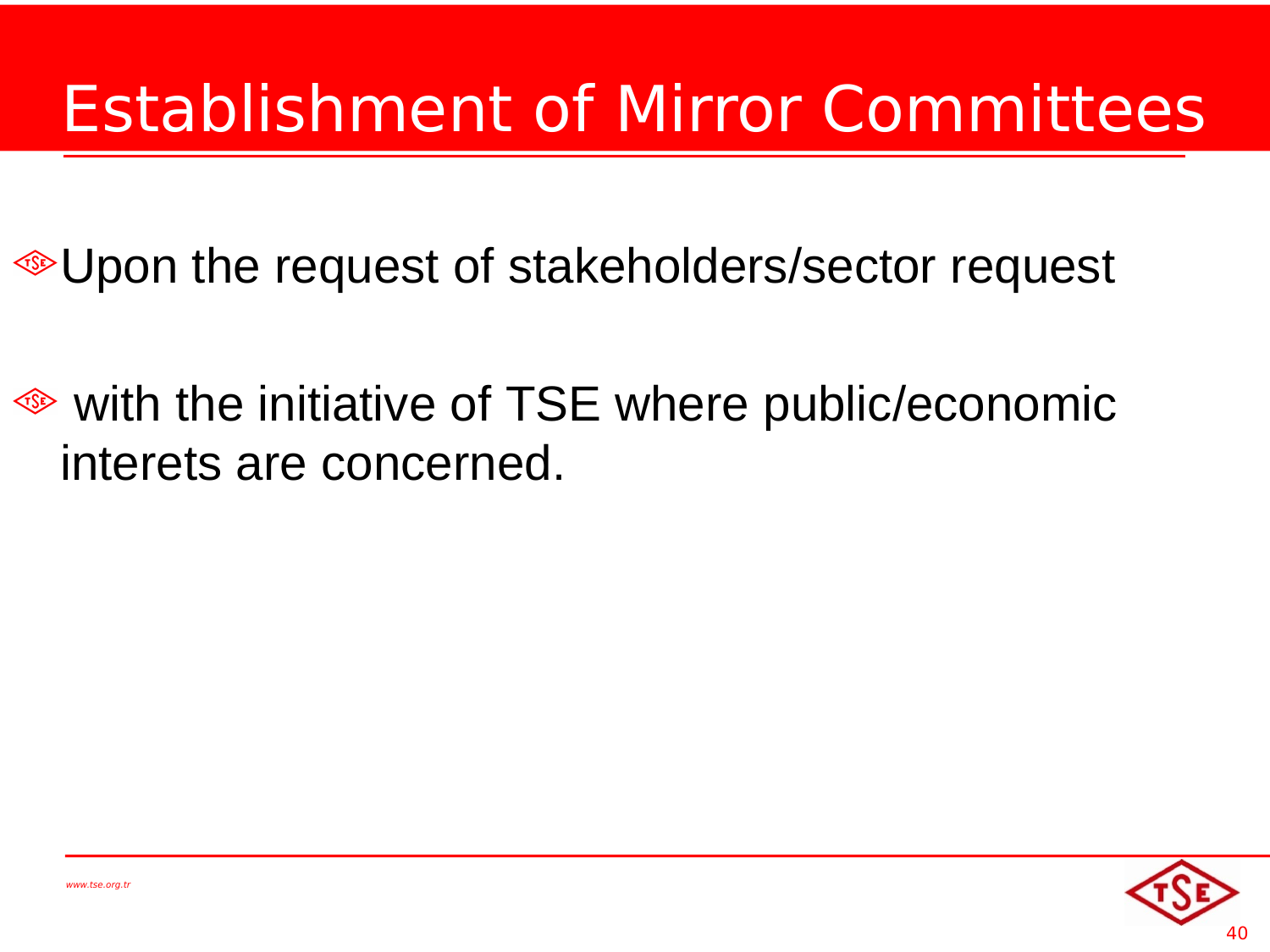

# Establishment of Mirror Committees
Upon the request of stakeholders/sector request

 with the initiative of TSE where public/economic interets are concerned.

www.tse.org.tr
40